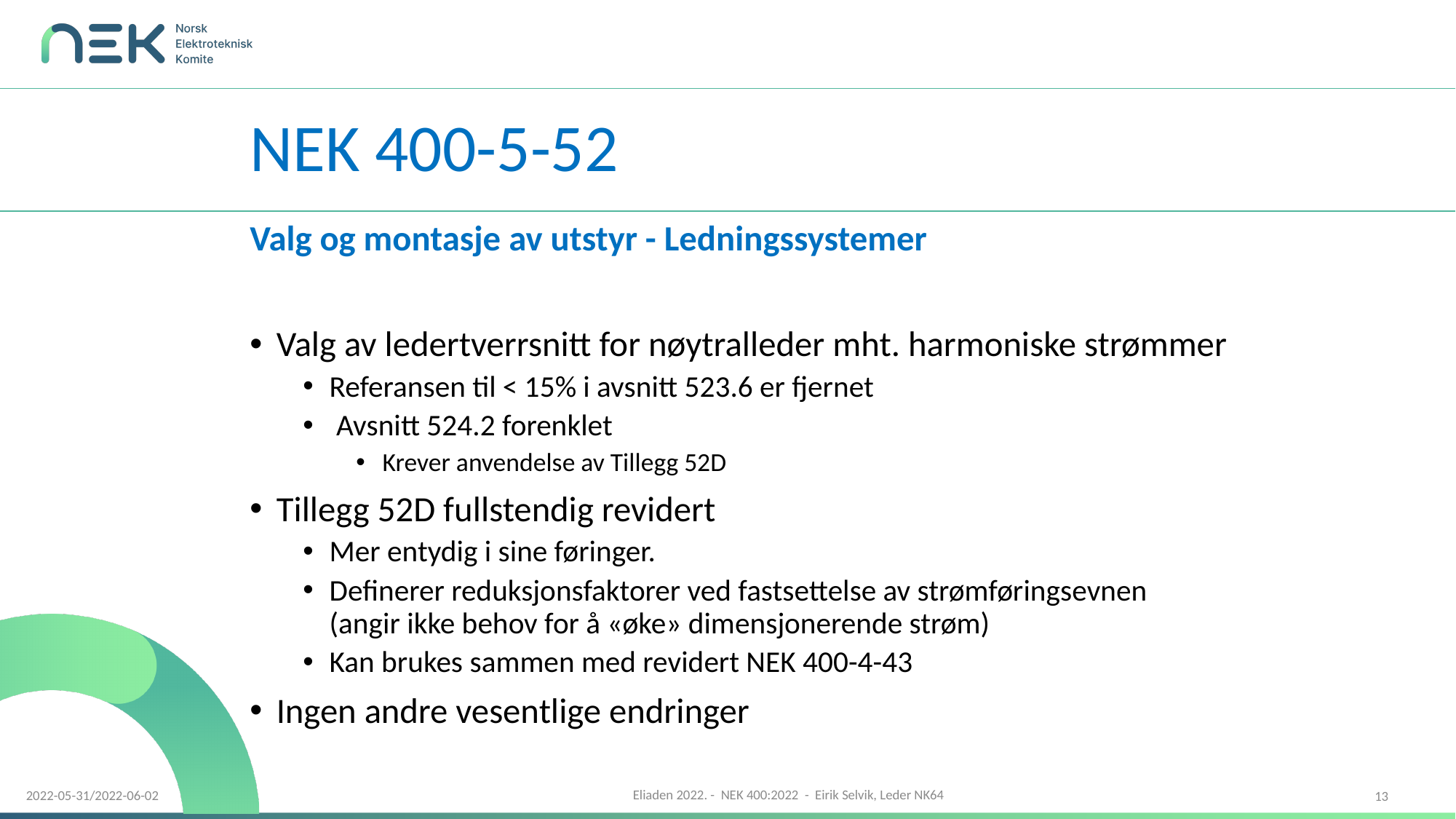

# NEK 400-5-52
Valg og montasje av utstyr - Ledningssystemer

Valg av ledertverrsnitt for nøytralleder mht. harmoniske strømmer
Referansen til < 15% i avsnitt 523.6 er fjernet
 Avsnitt 524.2 forenklet
Krever anvendelse av Tillegg 52D
Tillegg 52D fullstendig revidert
Mer entydig i sine føringer.
Definerer reduksjonsfaktorer ved fastsettelse av strømføringsevnen
(angir ikke behov for å «øke» dimensjonerende strøm)
Kan brukes sammen med revidert NEK 400-4-43
Ingen andre vesentlige endringer
13
2022-05-31/2022-06-02
Eliaden 2022. -  NEK 400:2022  -  Eirik Selvik, Leder NK64